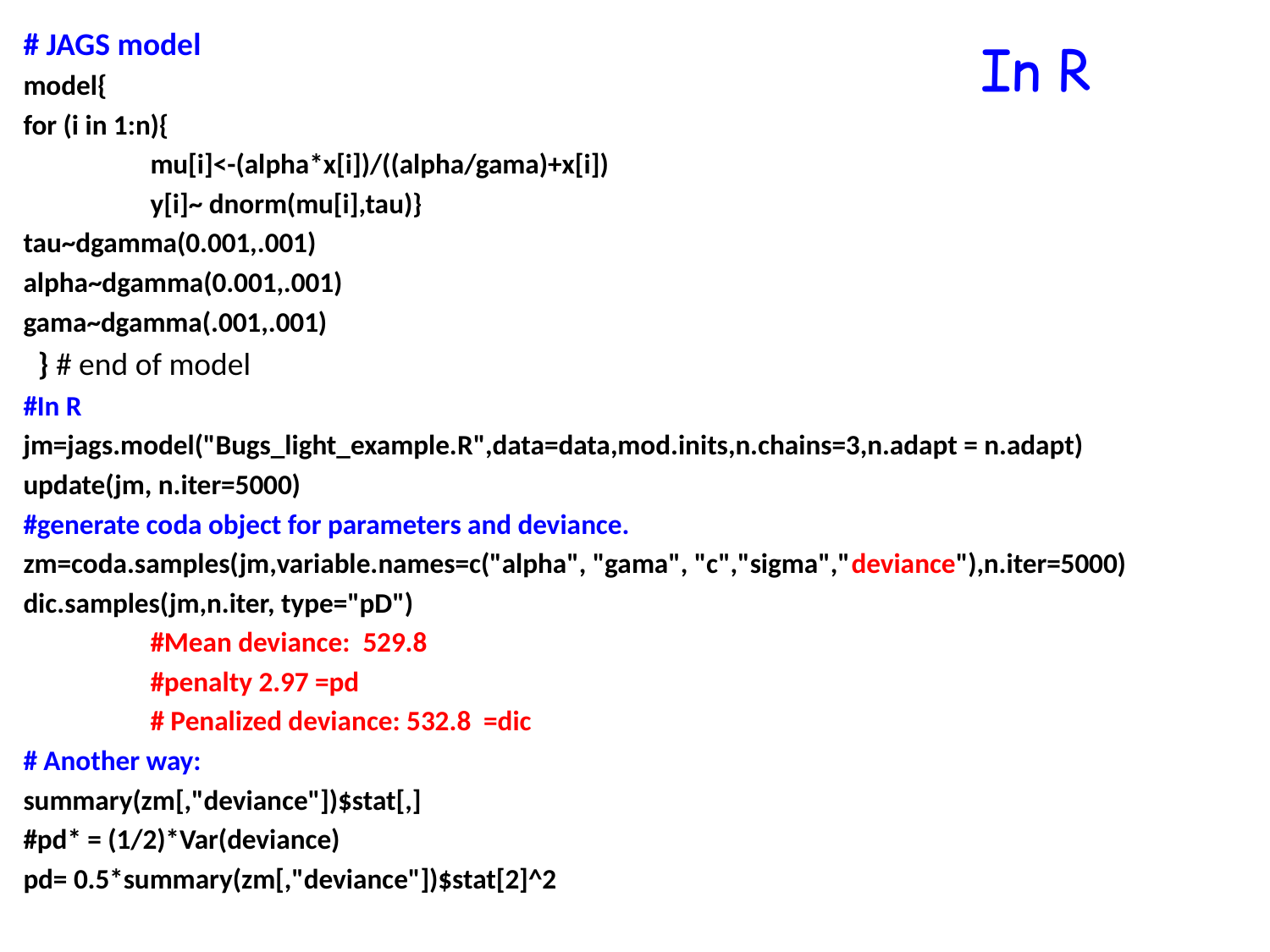

# In R
# JAGS model
model{
for (i in 1:n){
	mu[i]<-(alpha*x[i])/((alpha/gama)+x[i])
	y[i]~ dnorm(mu[i],tau)}
tau~dgamma(0.001,.001)
alpha~dgamma(0.001,.001)
gama~dgamma(.001,.001)
  } # end of model
#In R
jm=jags.model("Bugs_light_example.R",data=data,mod.inits,n.chains=3,n.adapt = n.adapt)
update(jm, n.iter=5000)
#generate coda object for parameters and deviance.
zm=coda.samples(jm,variable.names=c("alpha", "gama", "c","sigma","deviance"),n.iter=5000)
dic.samples(jm,n.iter, type="pD")
	#Mean deviance:  529.8
	#penalty 2.97 =pd
	# Penalized deviance: 532.8  =dic
# Another way:
summary(zm[,"deviance"])$stat[,]
#pd* = (1/2)*Var(deviance)
pd= 0.5*summary(zm[,"deviance"])$stat[2]^2